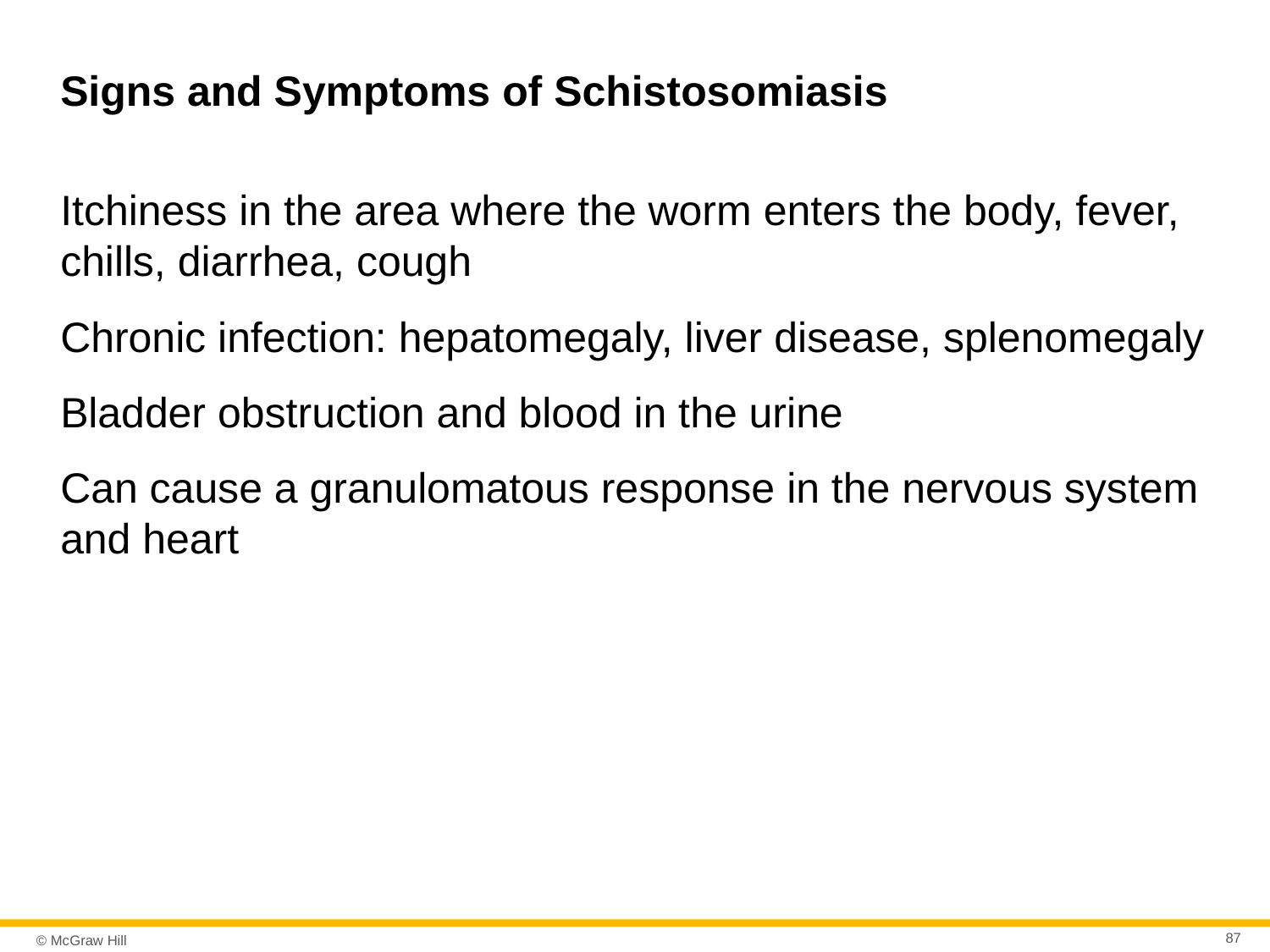

# Signs and Symptoms of Schistosomiasis
Itchiness in the area where the worm enters the body, fever, chills, diarrhea, cough
Chronic infection: hepatomegaly, liver disease, splenomegaly
Bladder obstruction and blood in the urine
Can cause a granulomatous response in the nervous system and heart